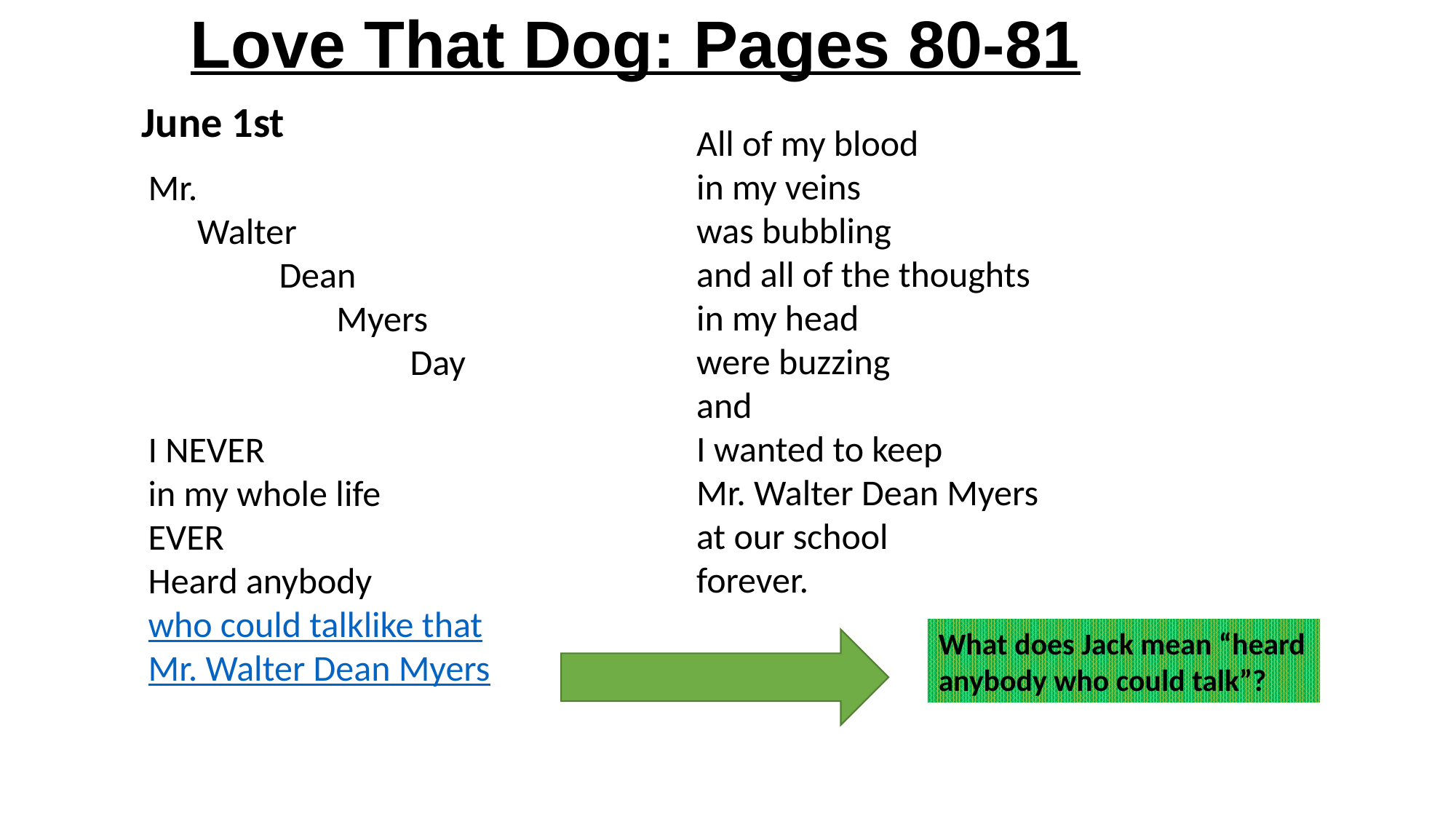

# Love That Dog: Pages 80-81
June 1st
All of my blood
in my veins
was bubbling
and all of the thoughts
in my head
were buzzing
and
I wanted to keep
Mr. Walter Dean Myers
at our school
forever.
Mr.
      Walter
                Dean
                       Myers
                                Day
I NEVER
in my whole life
EVER
Heard anybody
who could talk
like that
Mr. Walter Dean Myers
What does Jack mean “heard anybody who could talk”?